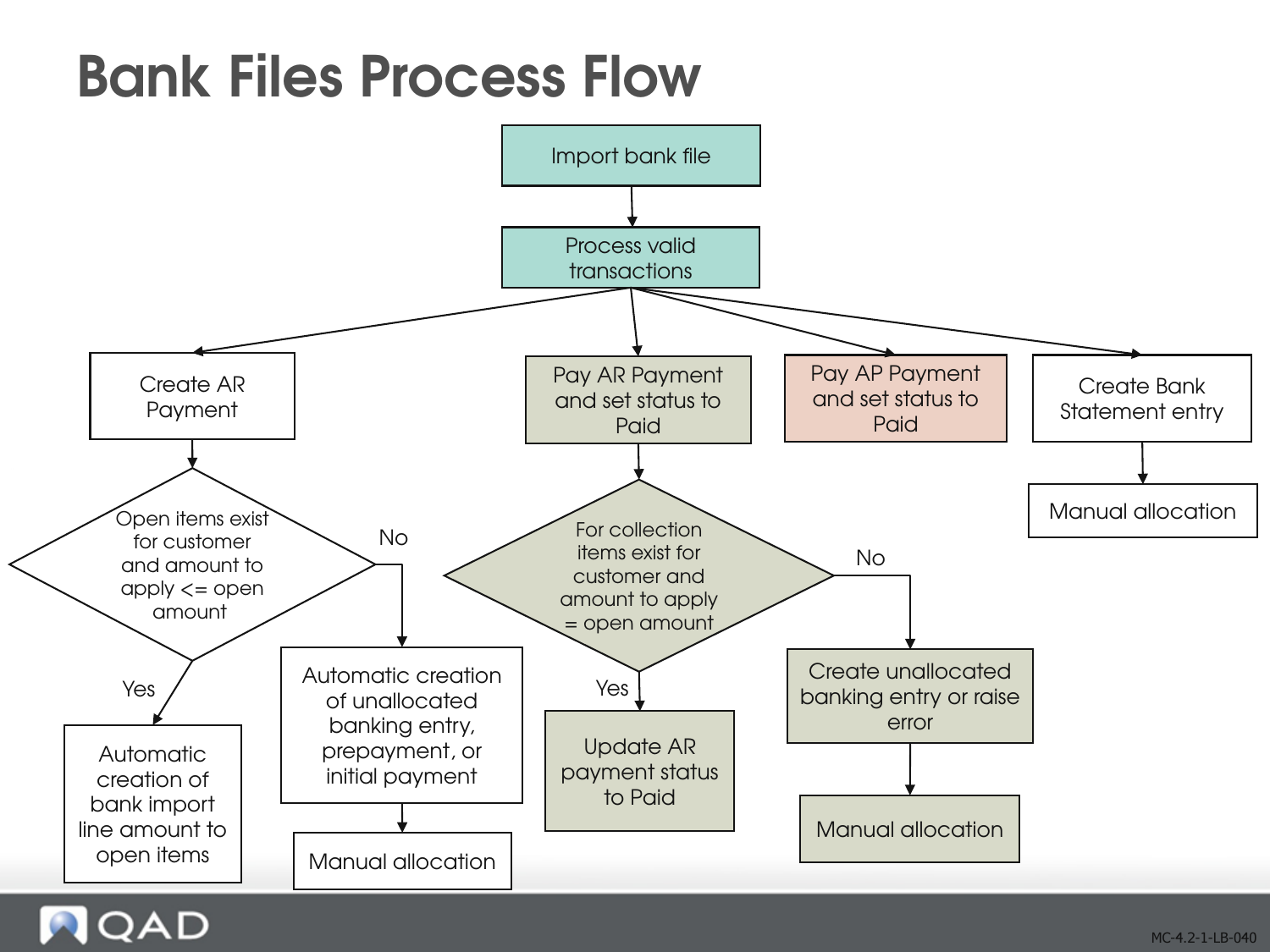

# Bank Files Process Flow
Import bank file
Process valid transactions
Create AR Payment
Pay AP Payment and set status to Paid
Create Bank Statement entry
Pay AR Payment and set status to Paid
Open items exist for customer and amount to apply <= open amount
For collection items exist for customer and amount to apply = open amount
Manual allocation
No
No
Automatic creation of unallocated banking entry, prepayment, or initial payment
Create unallocated banking entry or raise error
Yes
Yes
Update AR payment status to Paid
Automatic creation of bank import line amount to open items
Manual allocation
Manual allocation
MC-4.2-1-LB-040